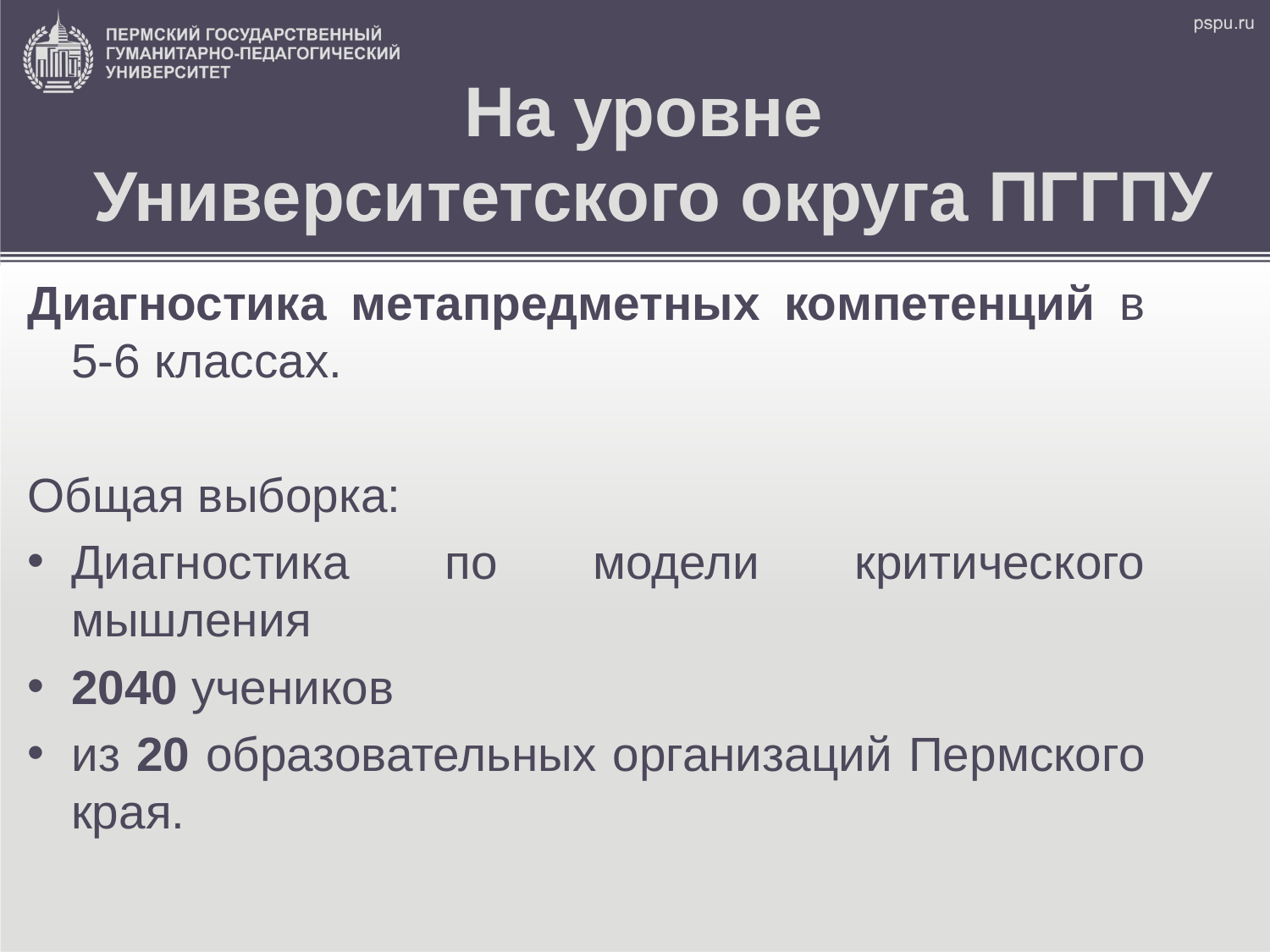

# На уровне Университетского округа ПГГПУ
Диагностика метапредметных компетенций в 5-6 классах.

Общая выборка:
Диагностика по модели критического мышления
2040 учеников
из 20 образовательных организаций Пермского края.